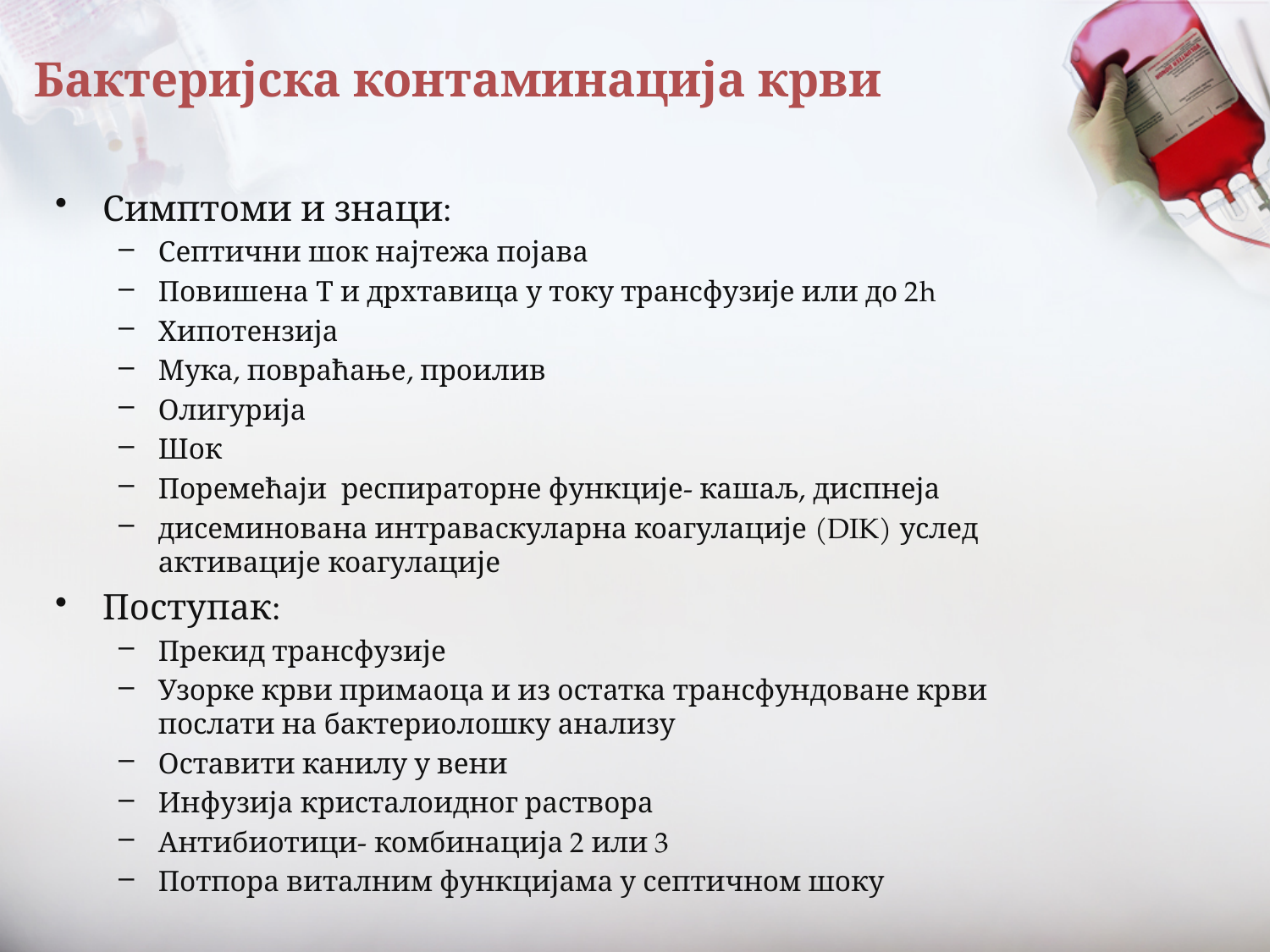

# Бактеријска контаминација крви
Симптоми и знаци:
Септични шок најтежа појава
Повишена Т и дрхтавица у току трансфузије или до 2h
Хипотензија
Мука, повраћање, проилив
Олигурија
Шок
Поремећаји  респираторне функције- кашаљ, диспнеја
дисеминована интраваскуларна коагулације (DIK) услед активације коагулације
Поступак:
Прекид трансфузије
Узорке крви примаоца и из остатка трансфундоване крви послати на бактериолошку анализу
Оставити канилу у вени
Инфузија кристалоидног раствора
Антибиотици- комбинација 2 или 3
Потпора виталним функцијама у септичном шоку